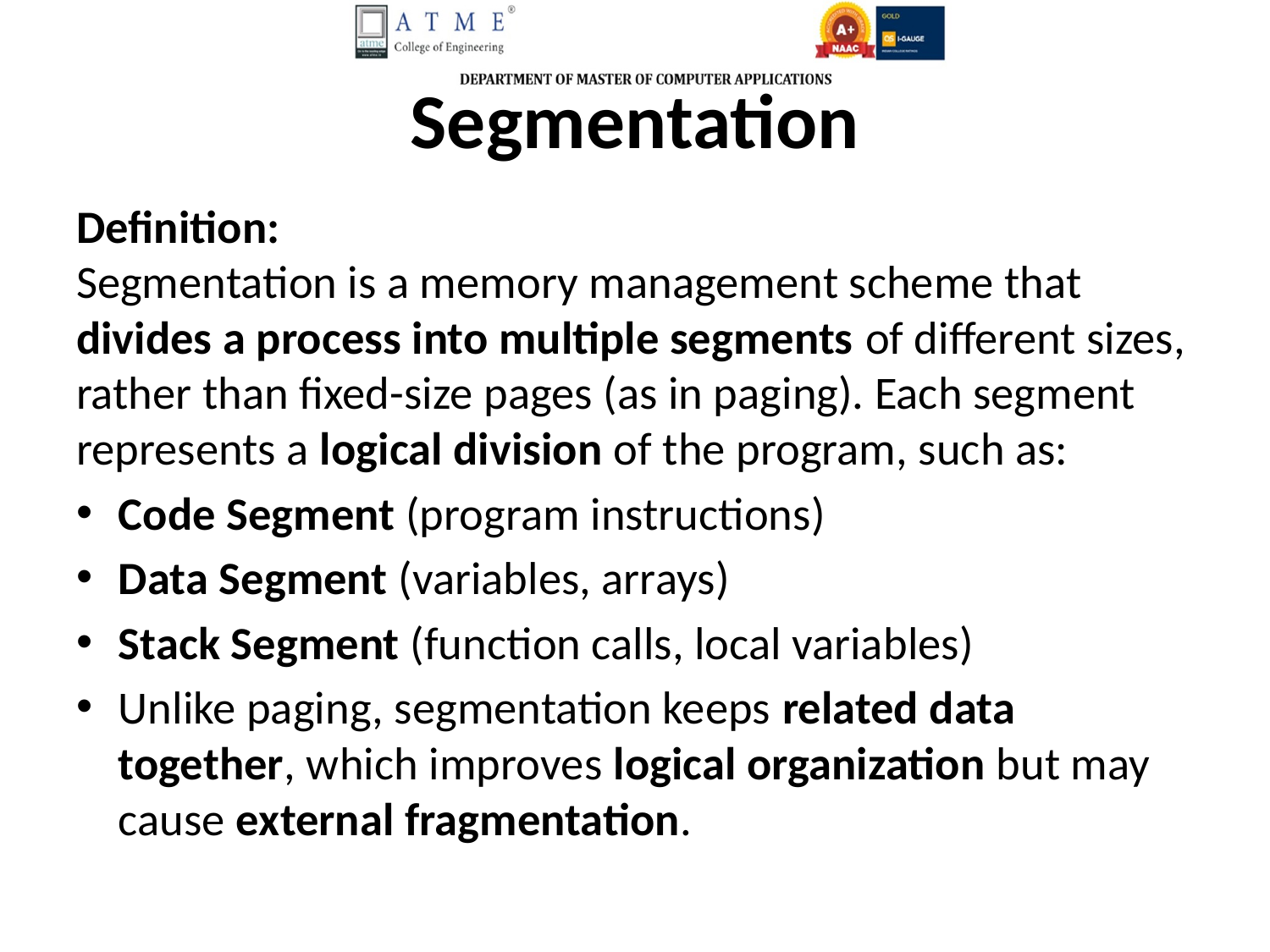

# Segmentation
Definition:
Segmentation is a memory management scheme that divides a process into multiple segments of different sizes, rather than fixed-size pages (as in paging). Each segment represents a logical division of the program, such as:
Code Segment (program instructions)
Data Segment (variables, arrays)
Stack Segment (function calls, local variables)
Unlike paging, segmentation keeps related data together, which improves logical organization but may cause external fragmentation.